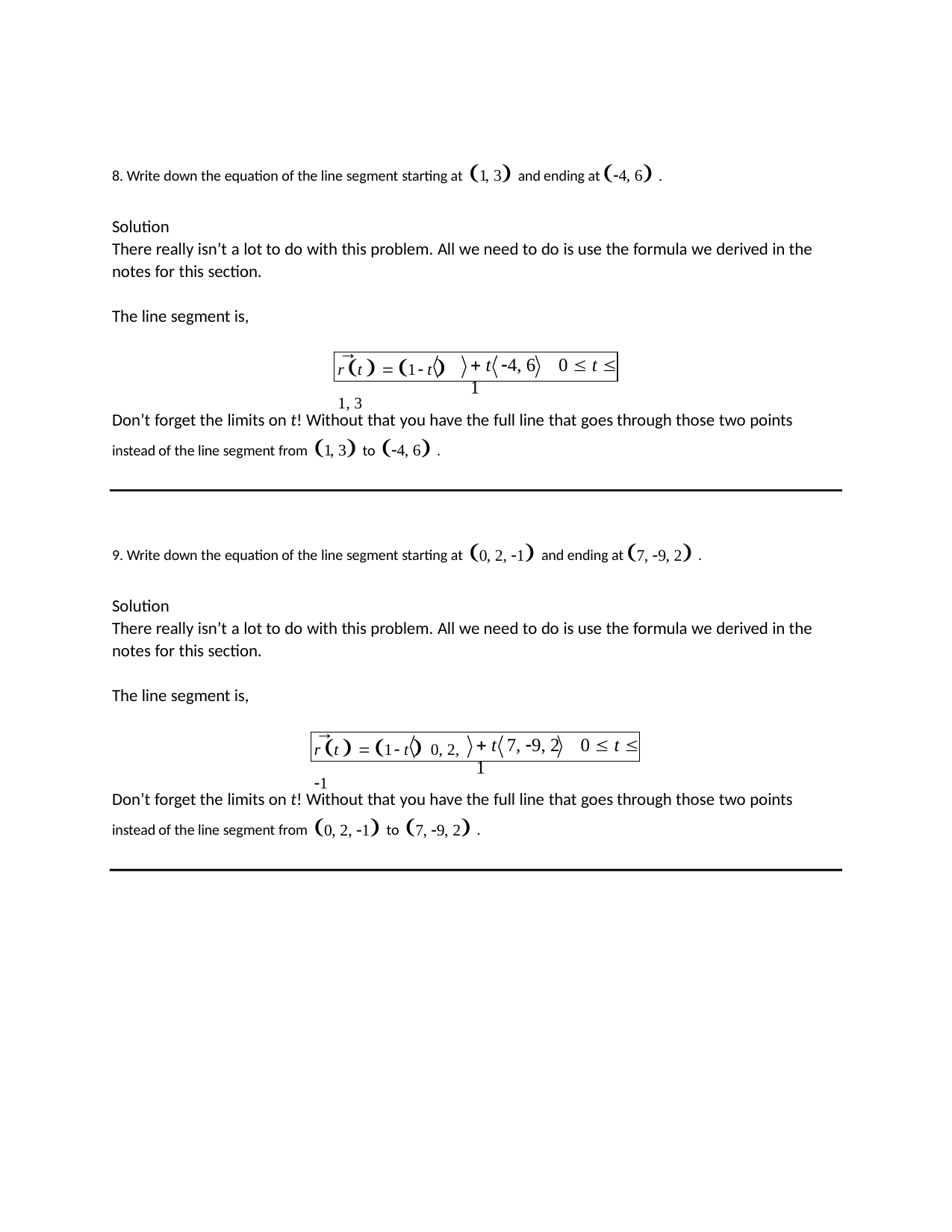

8. Write down the equation of the line segment starting at (1, 3) and ending at (−4, 6) .

Solution
There really isn’t a lot to do with this problem. All we need to do is use the formula we derived in the  notes for this section.

The line segment is,
→
r (t ) = (1− t ) 1, 3
+ t  −4, 6	0 ≤ t ≤ 1

Don’t forget the limits on t! Without that you have the full line that goes through those two points  instead of the line segment from (1, 3) to (−4, 6) .

9. Write down the equation of the line segment starting at (0, 2, −1) and ending at (7, −9, 2) .

Solution
There really isn’t a lot to do with this problem. All we need to do is use the formula we derived in the  notes for this section.

The line segment is,
→
r (t ) = (1− t ) 0, 2, −1
+ t  7, −9, 2	0 ≤ t ≤ 1

Don’t forget the limits on t! Without that you have the full line that goes through those two points  instead of the line segment from (0, 2, −1) to (7, −9, 2) .